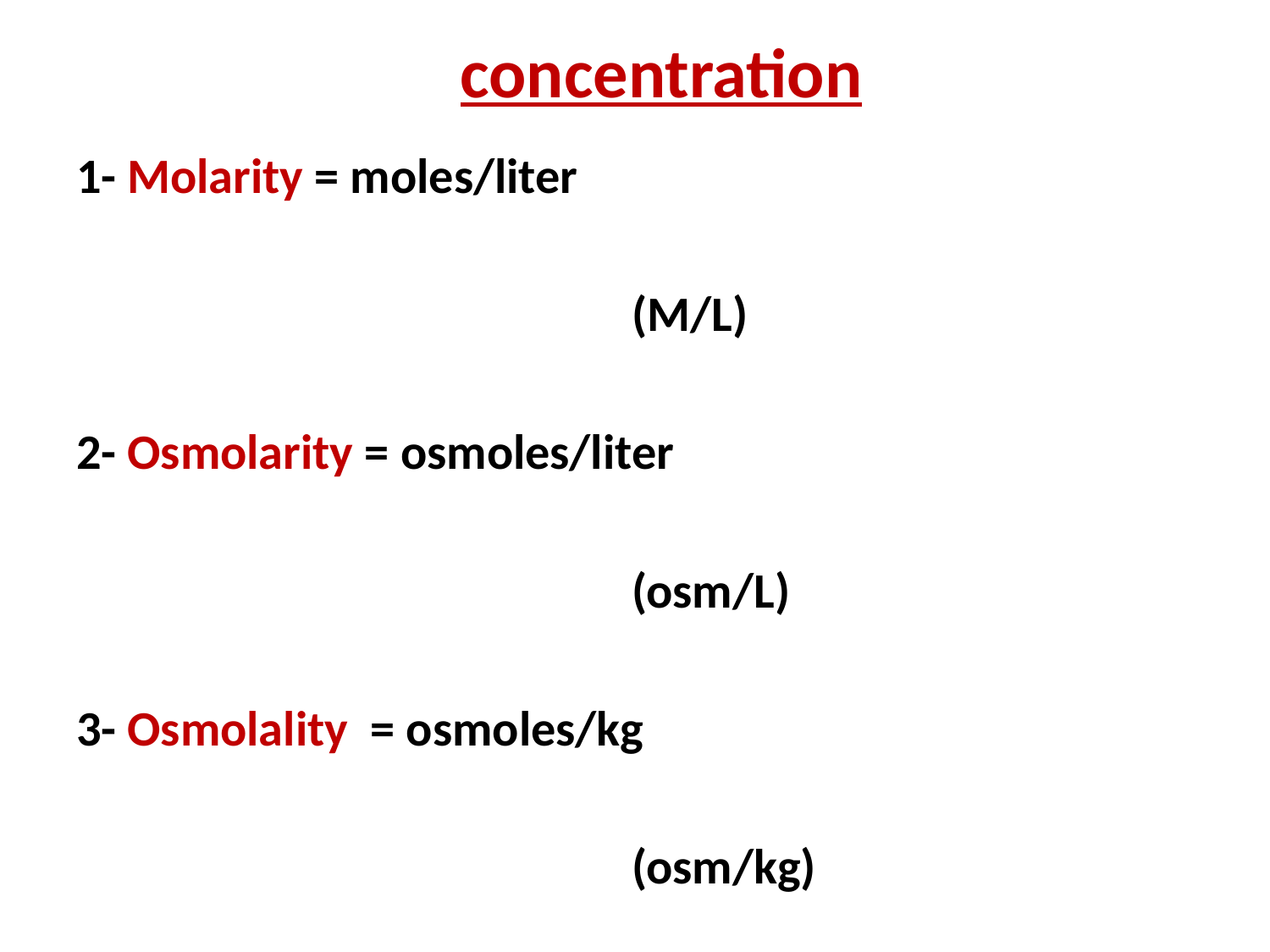

# concentration
1- Molarity = moles/liter

					(M/L)

2- Osmolarity = osmoles/liter

					(osm/L)

3- Osmolality  = osmoles/kg

					(osm/kg)